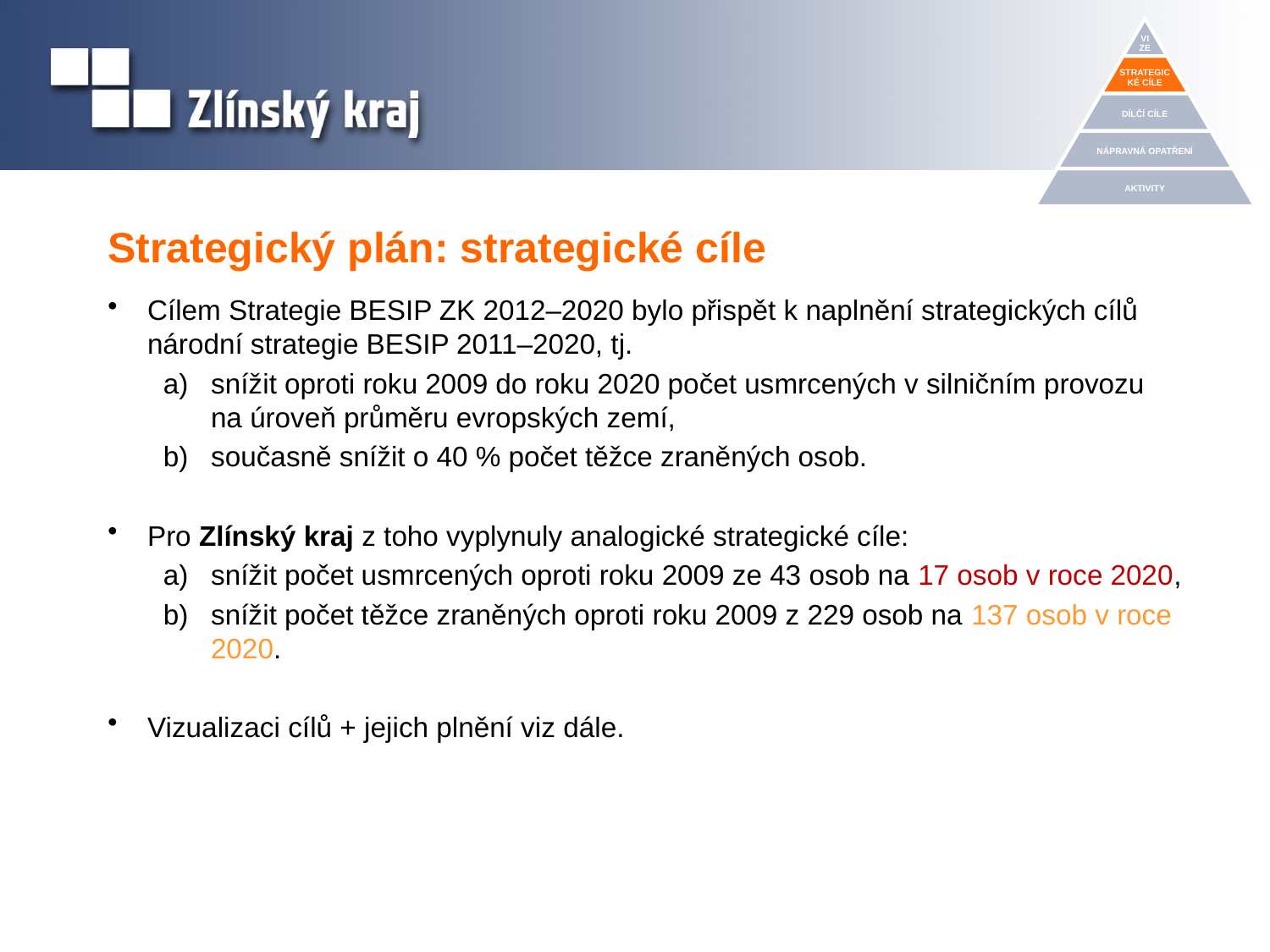

VIZE
STRATEGICKÉ CÍLE
DÍLČÍ CÍLE
NÁPRAVNÁ OPATŘENÍ
AKTIVITY
# Strategický plán: strategické cíle
Cílem Strategie BESIP ZK 2012–2020 bylo přispět k naplnění strategických cílů národní strategie BESIP 2011–2020, tj.
snížit oproti roku 2009 do roku 2020 počet usmrcených v silničním provozu na úroveň průměru evropských zemí,
současně snížit o 40 % počet těžce zraněných osob.

Pro Zlínský kraj z toho vyplynuly analogické strategické cíle:
snížit počet usmrcených oproti roku 2009 ze 43 osob na 17 osob v roce 2020,
snížit počet těžce zraněných oproti roku 2009 z 229 osob na 137 osob v roce 2020.

Vizualizaci cílů + jejich plnění viz dále.